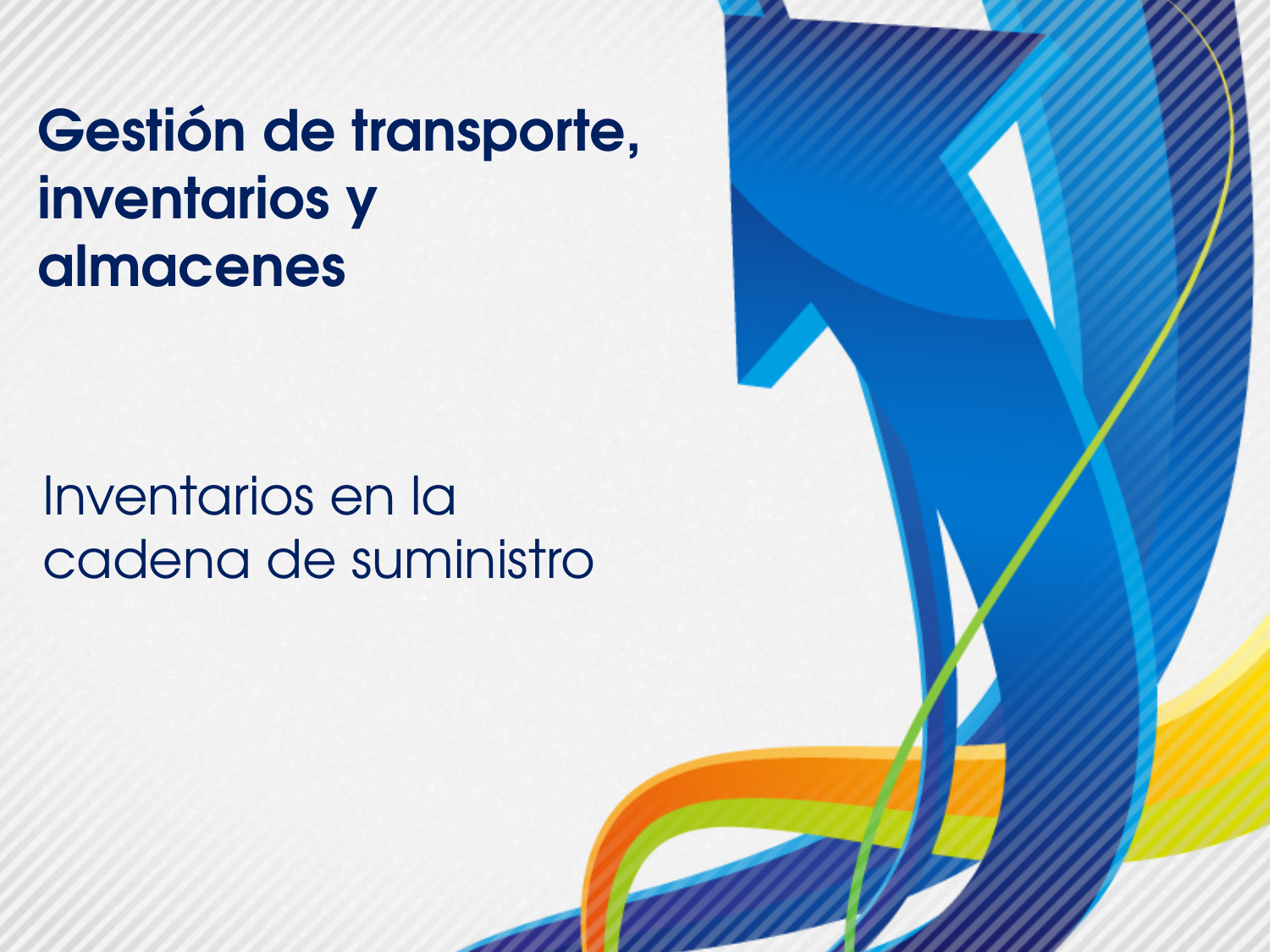

# Gestión de transporte, inventarios y almacenes
Inventarios en la cadena de suministro